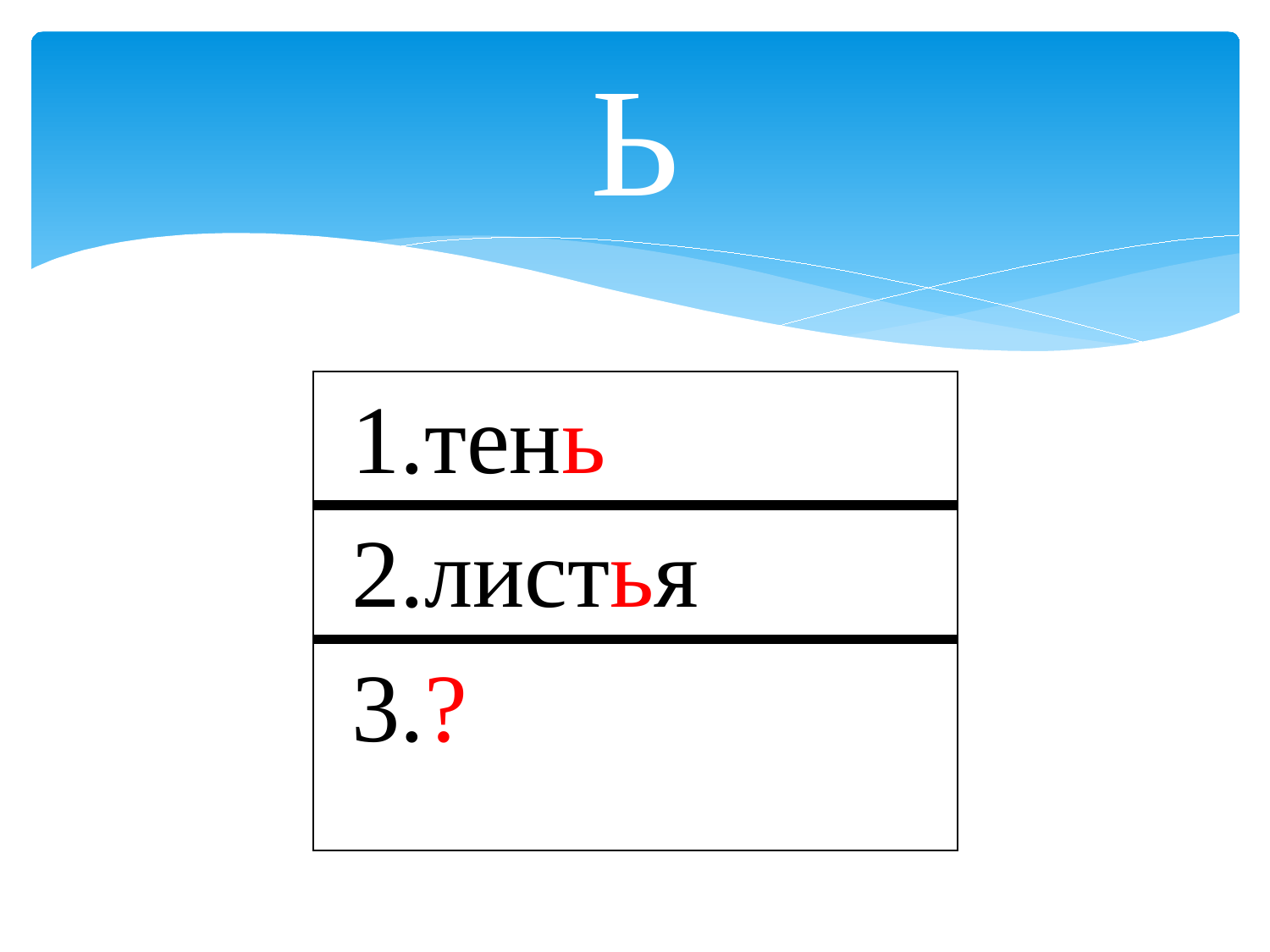

# Ь
| 1.тень |
| --- |
| 2.листья |
| 3.? |